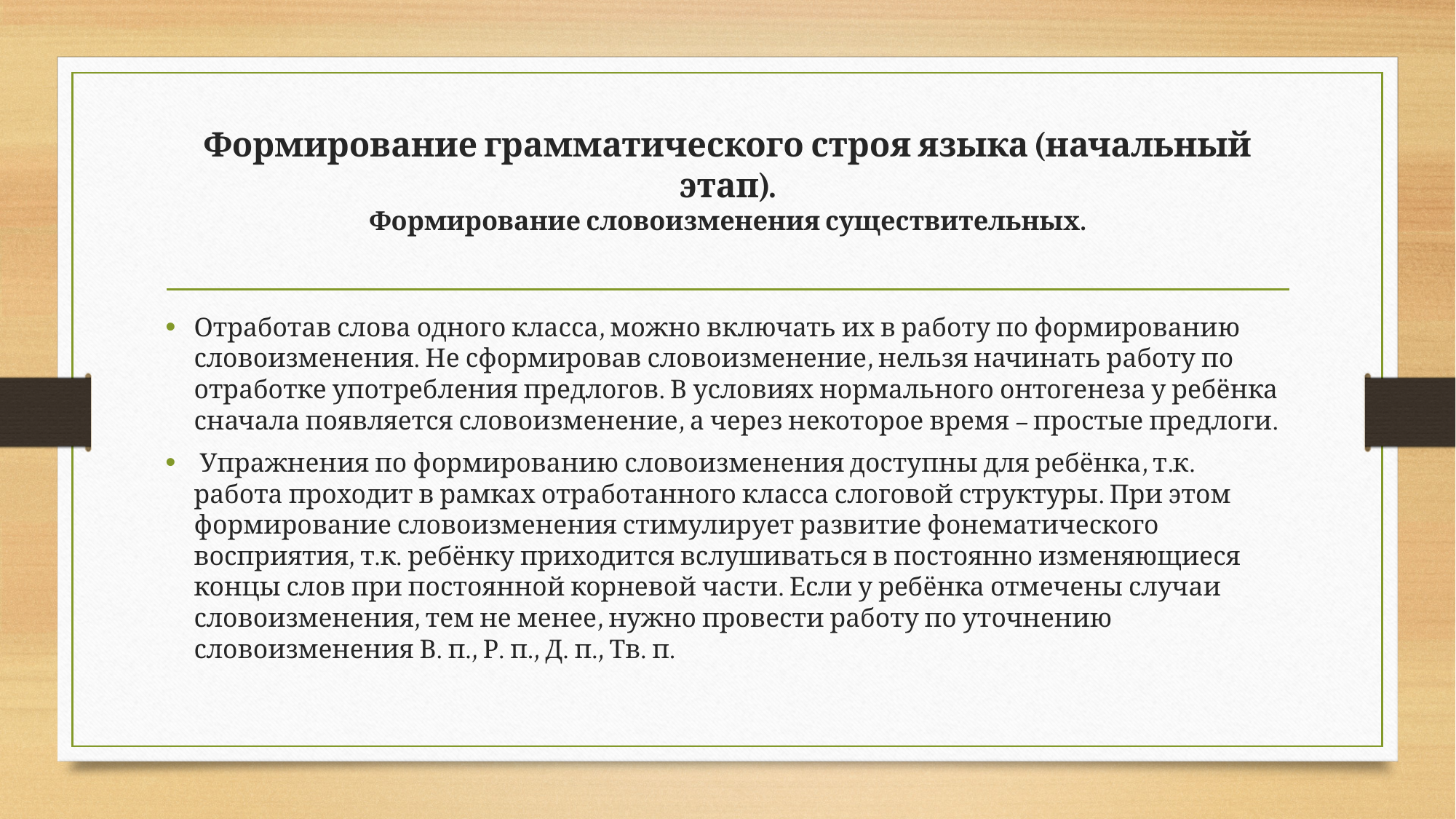

# Формирование грамматического строя языка (начальный этап). Формирование словоизменения существительных.
Отработав слова одного класса, можно включать их в работу по формированию словоизменения. Не сформировав словоизменение, нельзя начинать работу по отработке употребления предлогов. В условиях нормального онтогенеза у ребёнка сначала появляется словоизменение, а через некоторое время – простые предлоги.
 Упражнения по формированию словоизменения доступны для ребёнка, т.к. работа проходит в рамках отработанного класса слоговой структуры. При этом формирование словоизменения стимулирует развитие фонематического восприятия, т.к. ребёнку приходится вслушиваться в постоянно изменяющиеся концы слов при постоянной корневой части. Если у ребёнка отмечены случаи словоизменения, тем не менее, нужно провести работу по уточнению словоизменения В. п., Р. п., Д. п., Тв. п.